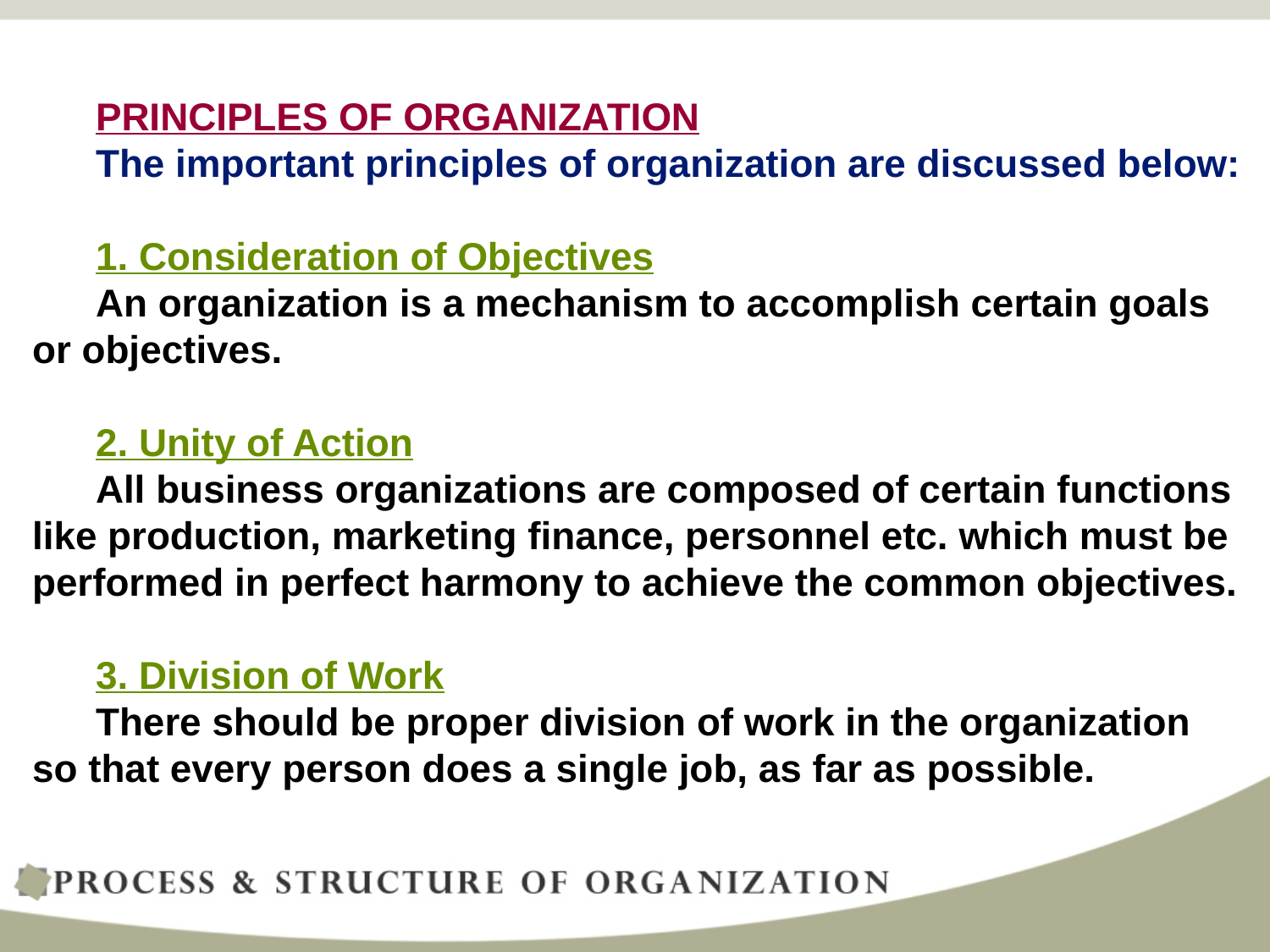

PRINCIPLES OF ORGANIZATION‎
The important principles of organization are discussed below:

1. Consideration of Objectives
An organization is a mechanism to accomplish certain goals or objectives.

2. Unity of Action
All business organizations are composed of certain functions like production, marketing finance, personnel etc. which must be performed in perfect harmony to achieve the common objectives.

3. Division of Work
There should be proper division of work in the organization so that every person does a single job, as far as possible.